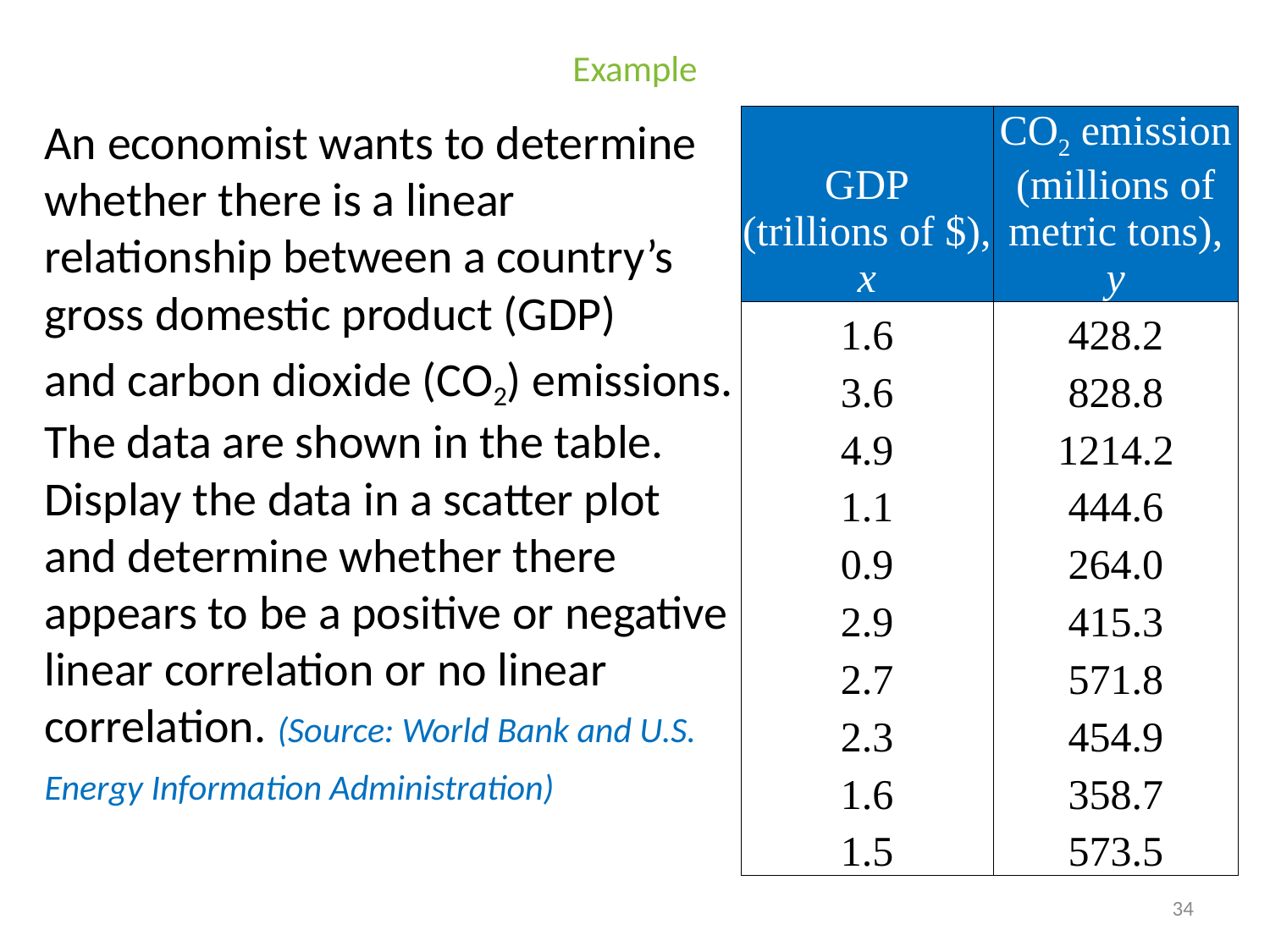

# Example
An economist wants to determine whether there is a linear relationship between a country’s gross domestic product (GDP)
and carbon dioxide (CO2) emissions. The data are shown in the table. Display the data in a scatter plot and determine whether there appears to be a positive or negative linear correlation or no linear correlation. (Source: World Bank and U.S. Energy Information Administration)
| GDP (trillions of $), x | CO2 emission (millions of metric tons), y |
| --- | --- |
| 1.6 | 428.2 |
| 3.6 | 828.8 |
| 4.9 | 1214.2 |
| 1.1 | 444.6 |
| 0.9 | 264.0 |
| 2.9 | 415.3 |
| 2.7 | 571.8 |
| 2.3 | 454.9 |
| 1.6 | 358.7 |
| 1.5 | 573.5 |
34